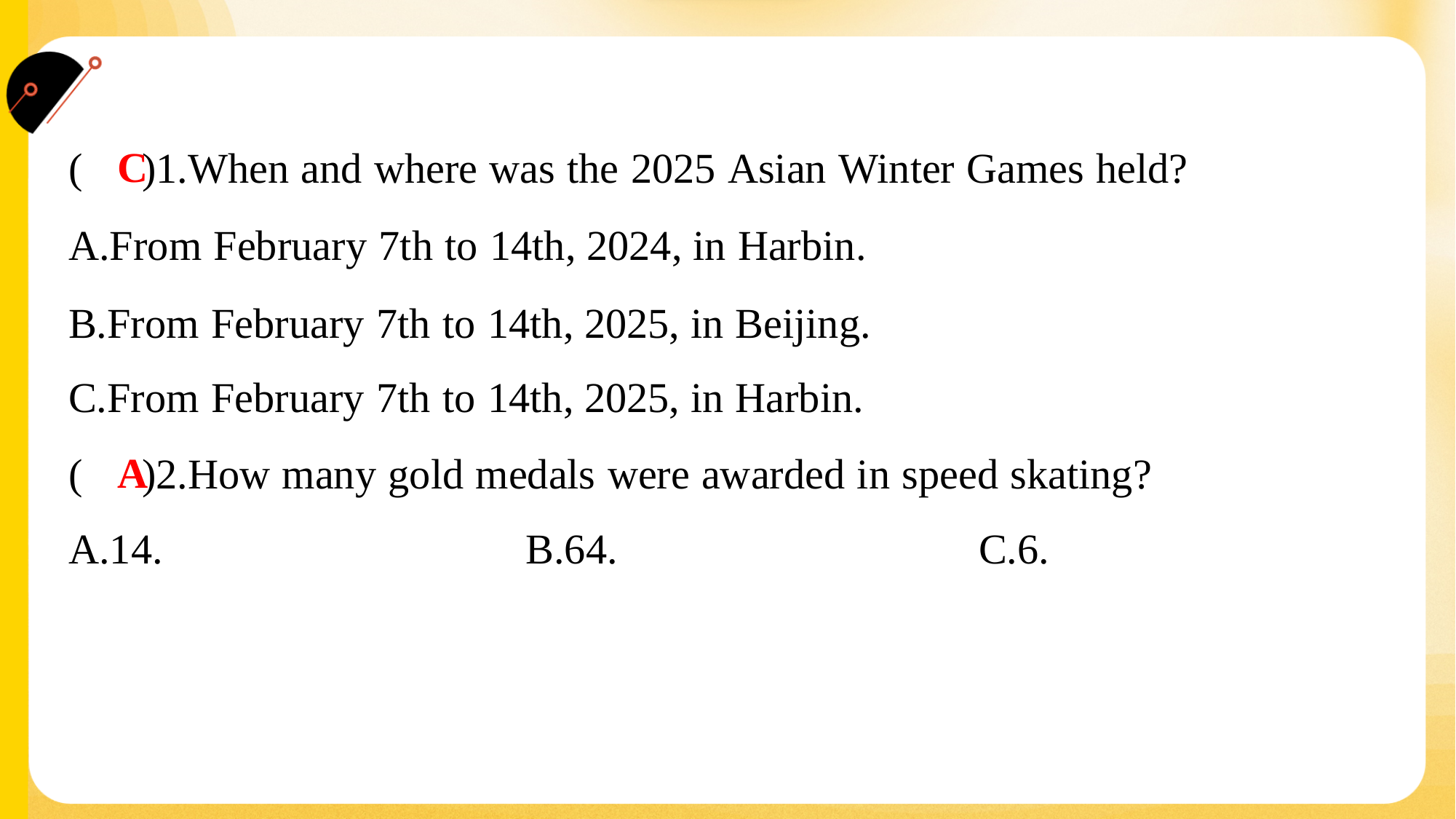

C
(     )1.When and where was the 2025 Asian Winter Games held?
A.From February 7th to 14th, 2024, in Harbin.
B.From February 7th to 14th, 2025, in Beijing.
C.From February 7th to 14th, 2025, in Harbin.
A
(     )2.How many gold medals were awarded in speed skating?
A.14.	B.64.	C.6.